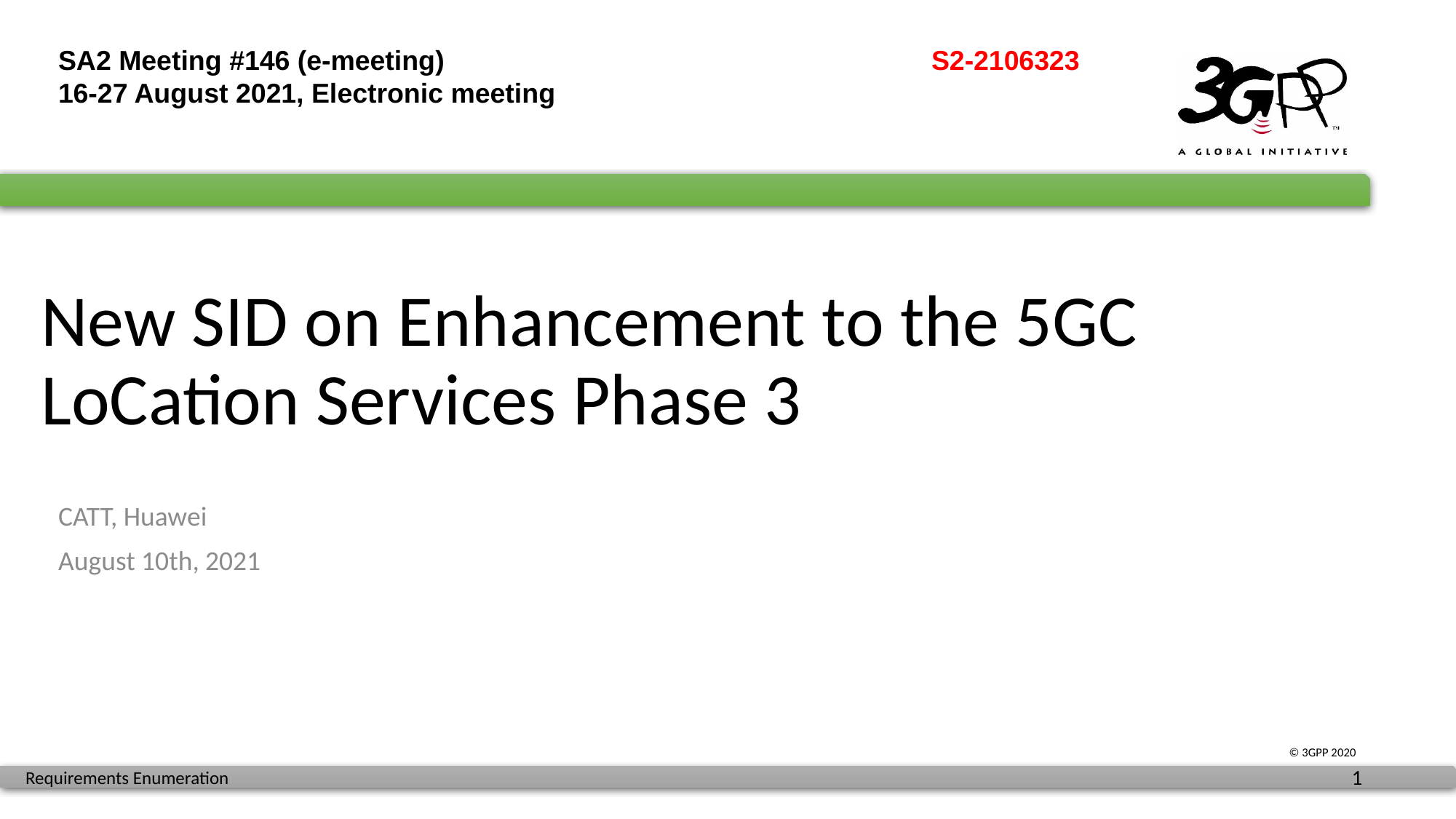

SA2 Meeting #146 (e-meeting)					S2-2106323
16-27 August 2021, Electronic meeting
# New SID on Enhancement to the 5GC LoCation Services Phase 3
CATT, Huawei
August 10th, 2021